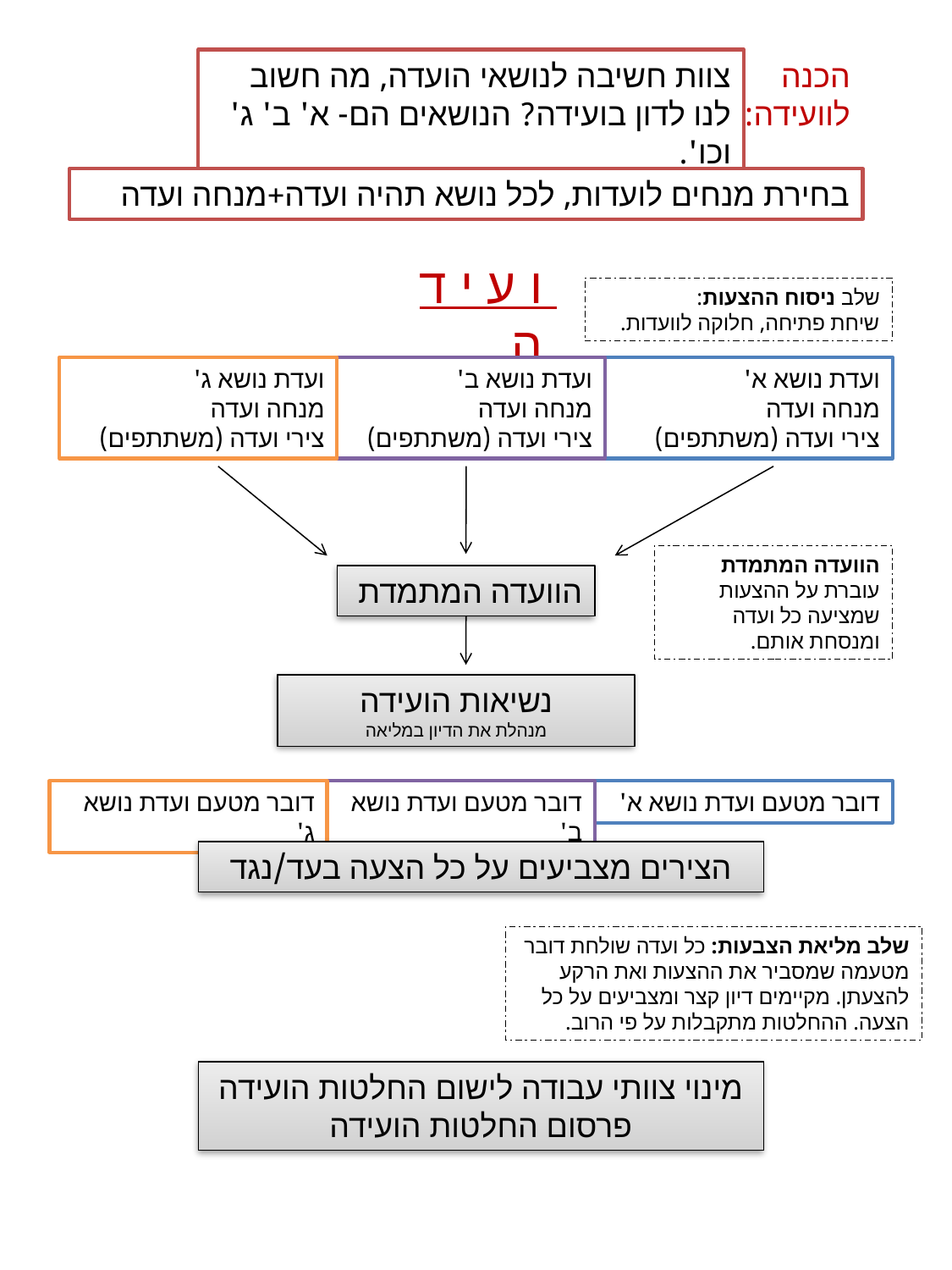

הכנה
לוועידה:

צוות חשיבה לנושאי הועדה, מה חשוב לנו לדון בועידה? הנושאים הם- א' ב' ג' וכו'.
ועדה בנושא א', ועדה בנושא ב' , ועדה בנושא ג'
בחירת מנחים לועדות, לכל נושא תהיה ועדה+מנחה ועדה
ו ע י ד ה
שלב ניסוח ההצעות:
שיחת פתיחה, חלוקה לוועדות.
ועדת נושא ג'
מנחה ועדה
צירי ועדה (משתתפים)
ועדת נושא ב'
מנחה ועדה
צירי ועדה (משתתפים)
ועדת נושא א'
מנחה ועדה
צירי ועדה (משתתפים)
הוועדה המתמדת עוברת על ההצעות שמציעה כל ועדה ומנסחת אותם.
הוועדה המתמדת
נשיאות הועידה
מנהלת את הדיון במליאה
דובר מטעם ועדת נושא ג'
דובר מטעם ועדת נושא ב'
דובר מטעם ועדת נושא א'
הצירים מצביעים על כל הצעה בעד/נגד
שלב מליאת הצבעות: כל ועדה שולחת דובר מטעמה שמסביר את ההצעות ואת הרקע להצעתן. מקיימים דיון קצר ומצביעים על כל הצעה. ההחלטות מתקבלות על פי הרוב.
מינוי צוותי עבודה לישום החלטות הועידה
פרסום החלטות הועידה